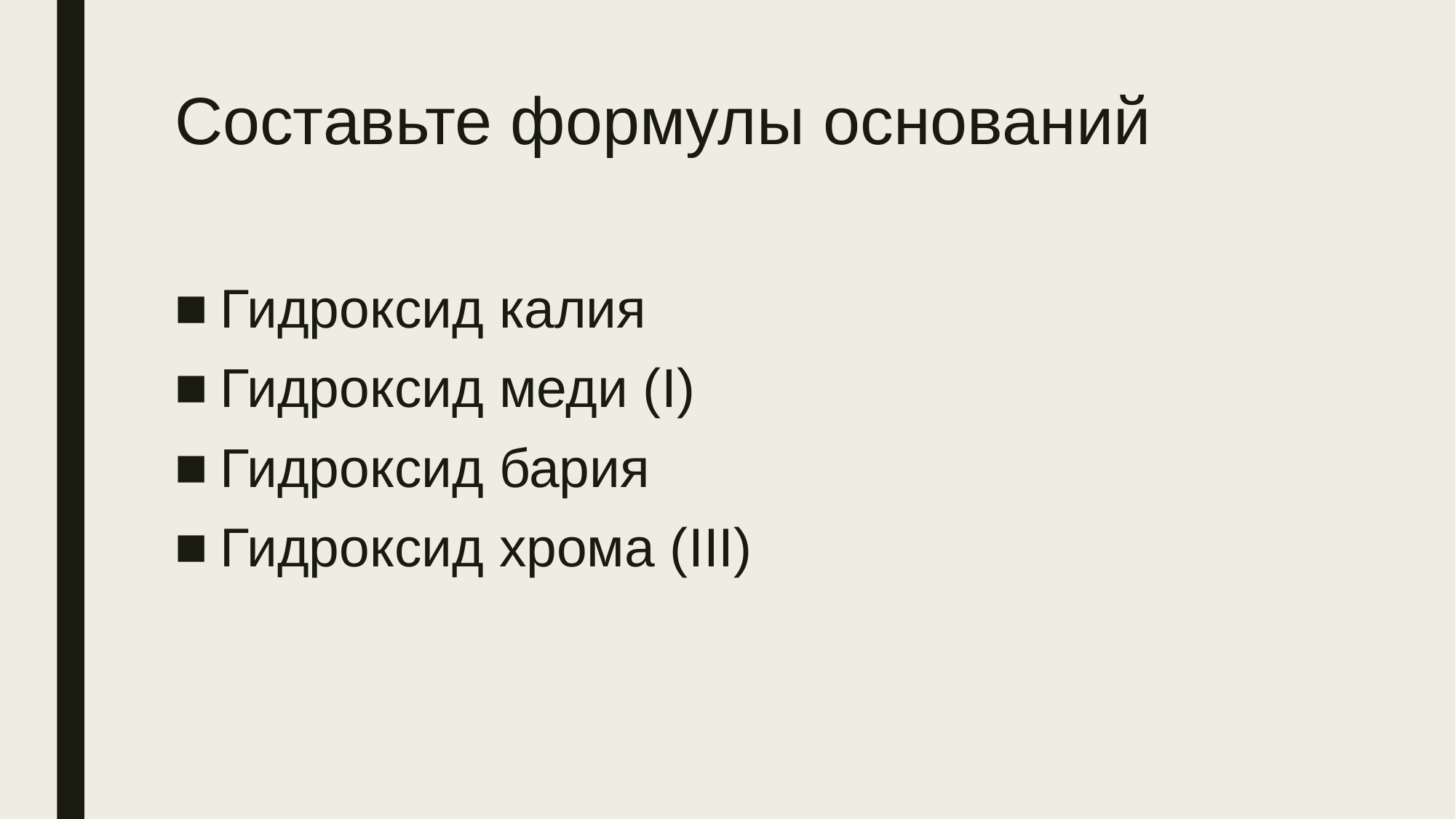

# Составьте формулы оснований
Гидроксид калия
Гидроксид меди (I)
Гидроксид бария
Гидроксид хрома (III)